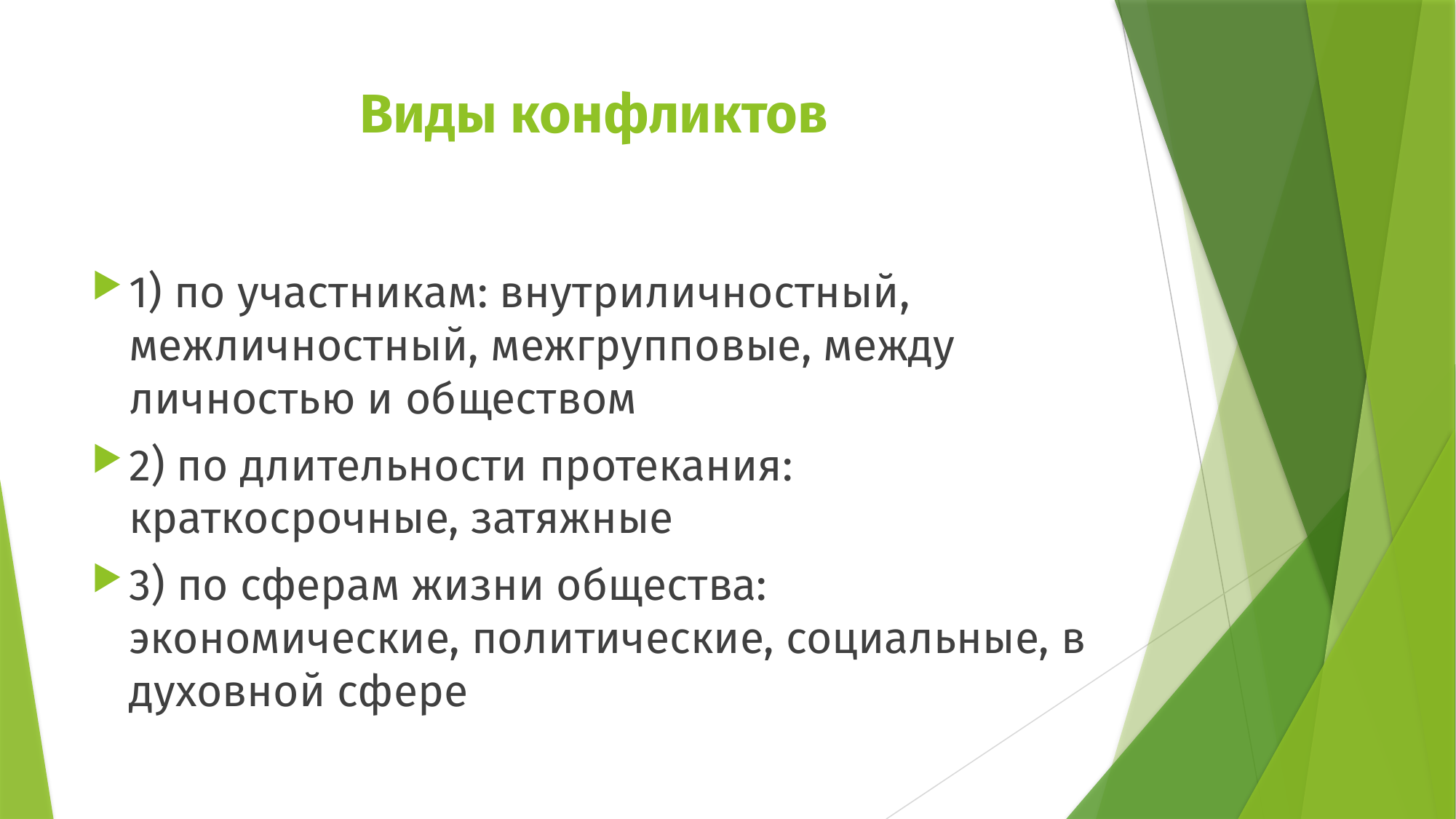

# Виды конфликтов
1) по участникам: внутриличностный, межличностный, межгрупповые, между личностью и обществом
2) по длительности протекания: краткосрочные, затяжные
3) по сферам жизни общества: экономические, политические, социальные, в духовной сфере